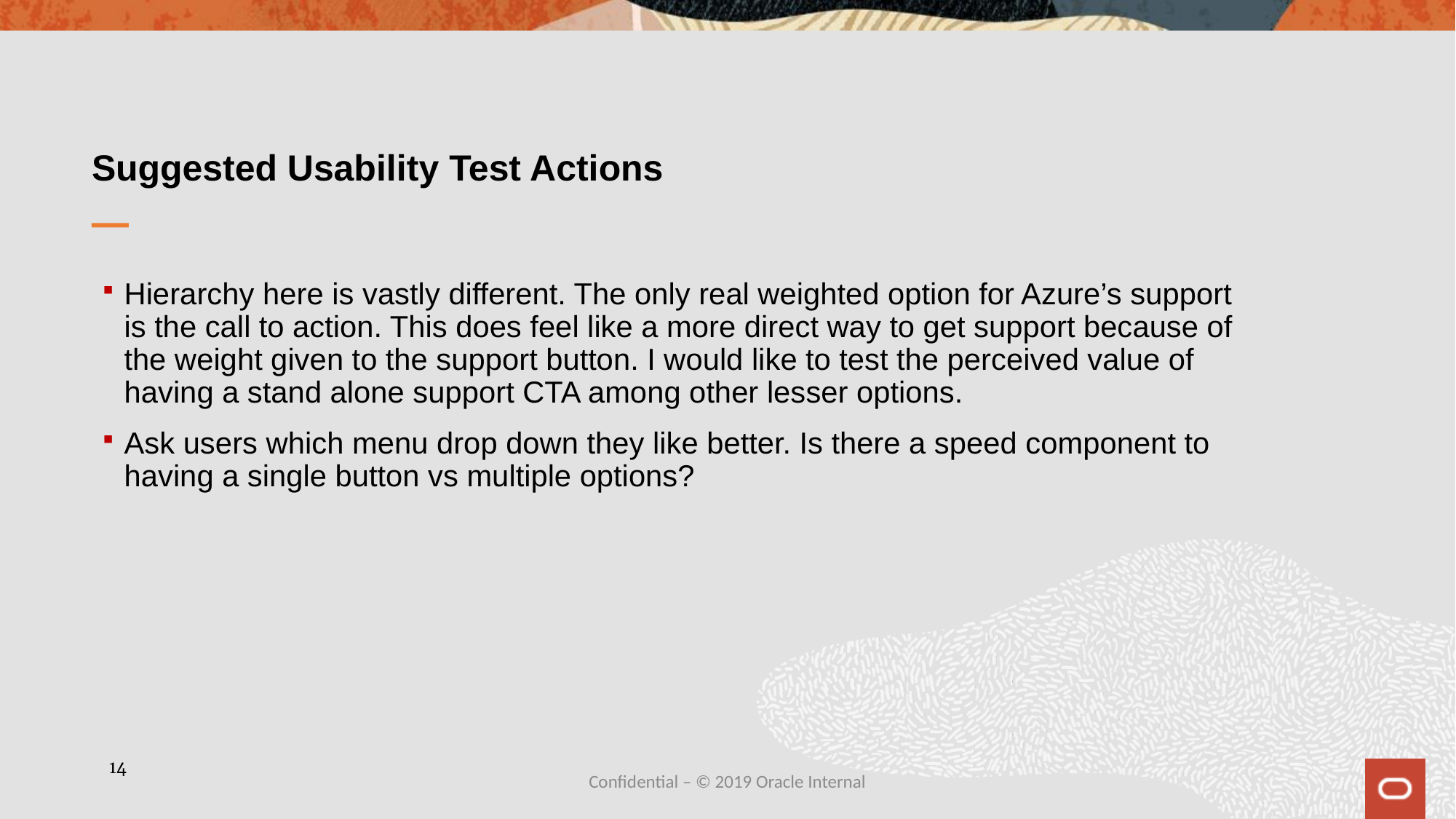

# Suggested Usability Test Actions
Hierarchy here is vastly different. The only real weighted option for Azure’s support is the call to action. This does feel like a more direct way to get support because of the weight given to the support button. I would like to test the perceived value of having a stand alone support CTA among other lesser options.
Ask users which menu drop down they like better. Is there a speed component to having a single button vs multiple options?
14
Confidential – © 2019 Oracle Internal